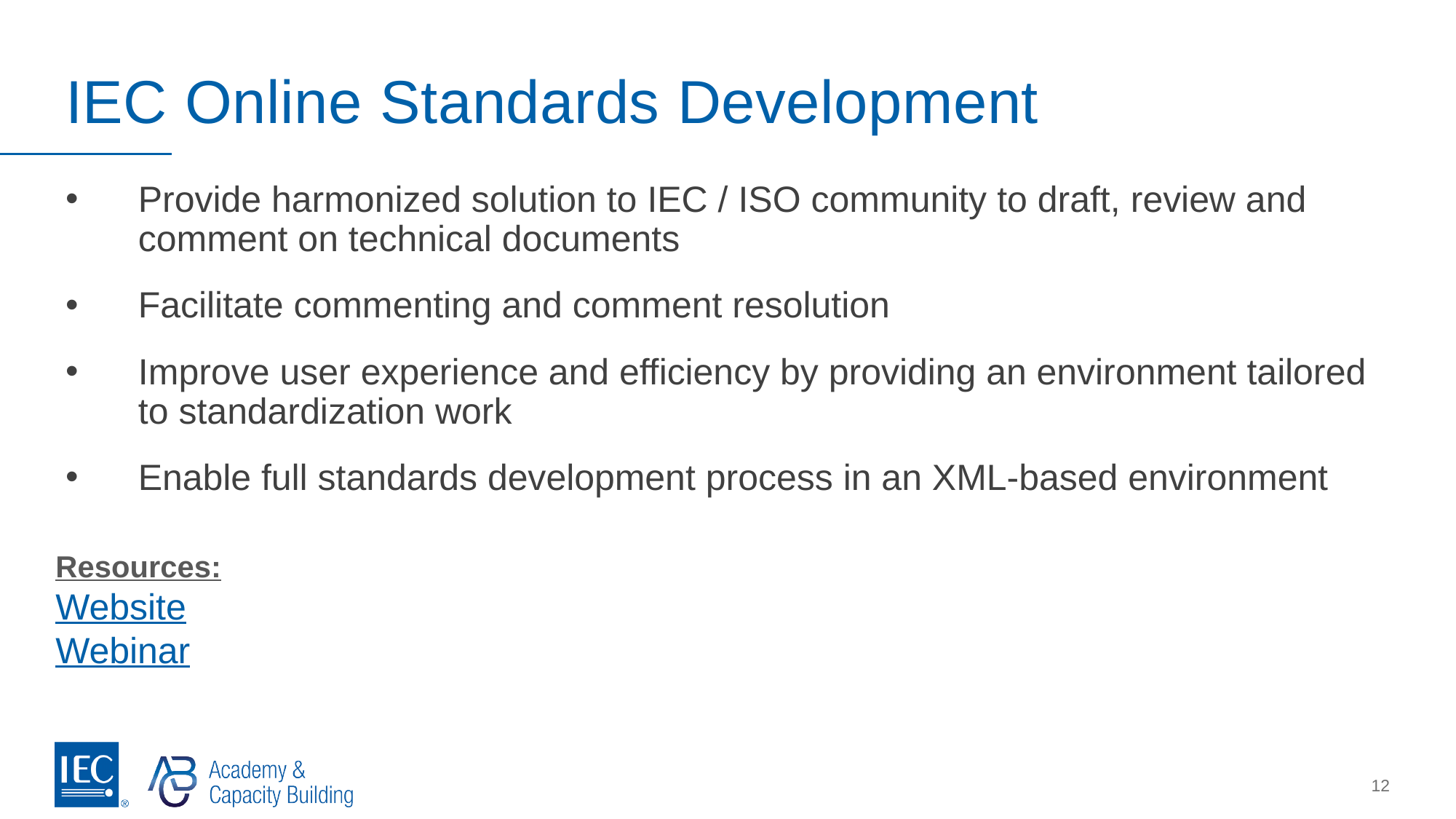

# IEC Online Standards Development
Provide harmonized solution to IEC / ISO community to draft, review and comment on technical documents
Facilitate commenting and comment resolution
Improve user experience and efficiency by providing an environment tailored to standardization work
Enable full standards development process in an XML-based environment
Resources:
Website
Webinar
12